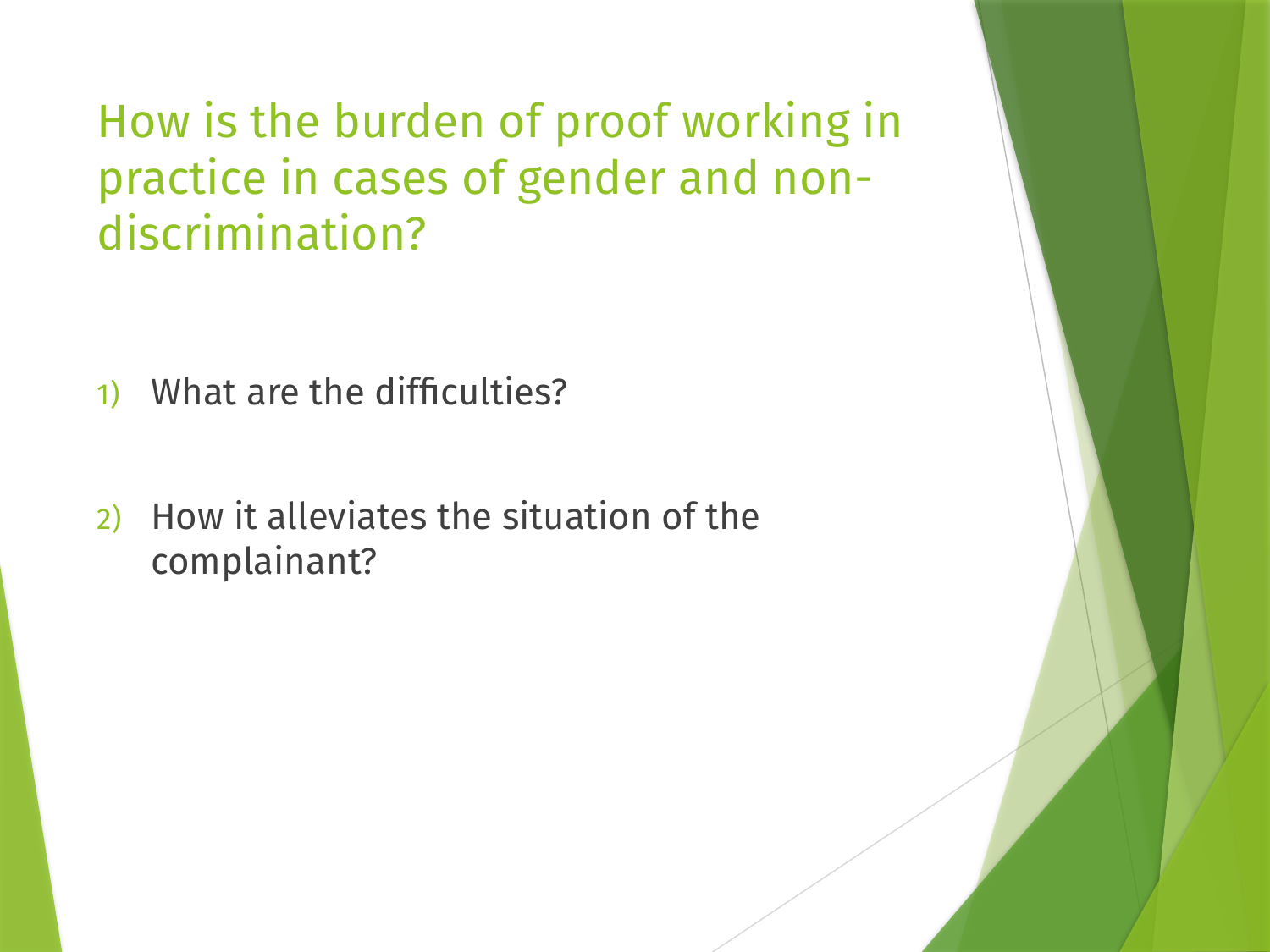

# How is the burden of proof working in practice in cases of gender and non-discrimination?

What are the difficulties?

How it alleviates the situation of the complainant?